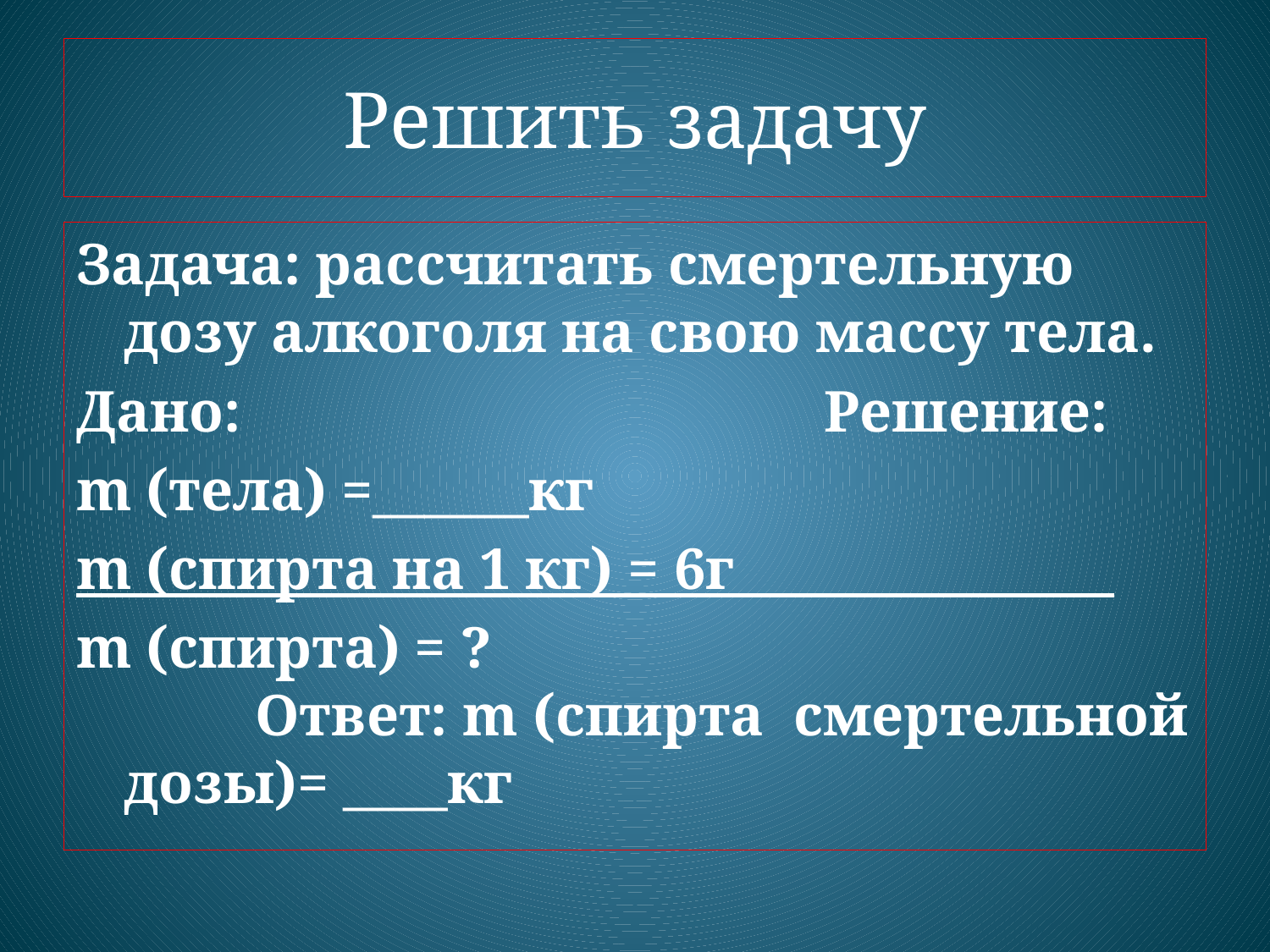

# Решить задачу
Задача: рассчитать смертельную дозу алкоголя на свою массу тела.
Дано:                                        Решение:
m (тела) =______кг
m (спирта на 1 кг) = 6г
m (спирта) = ?                                                          Ответ: m (спирта  смертельной дозы)= ____кг